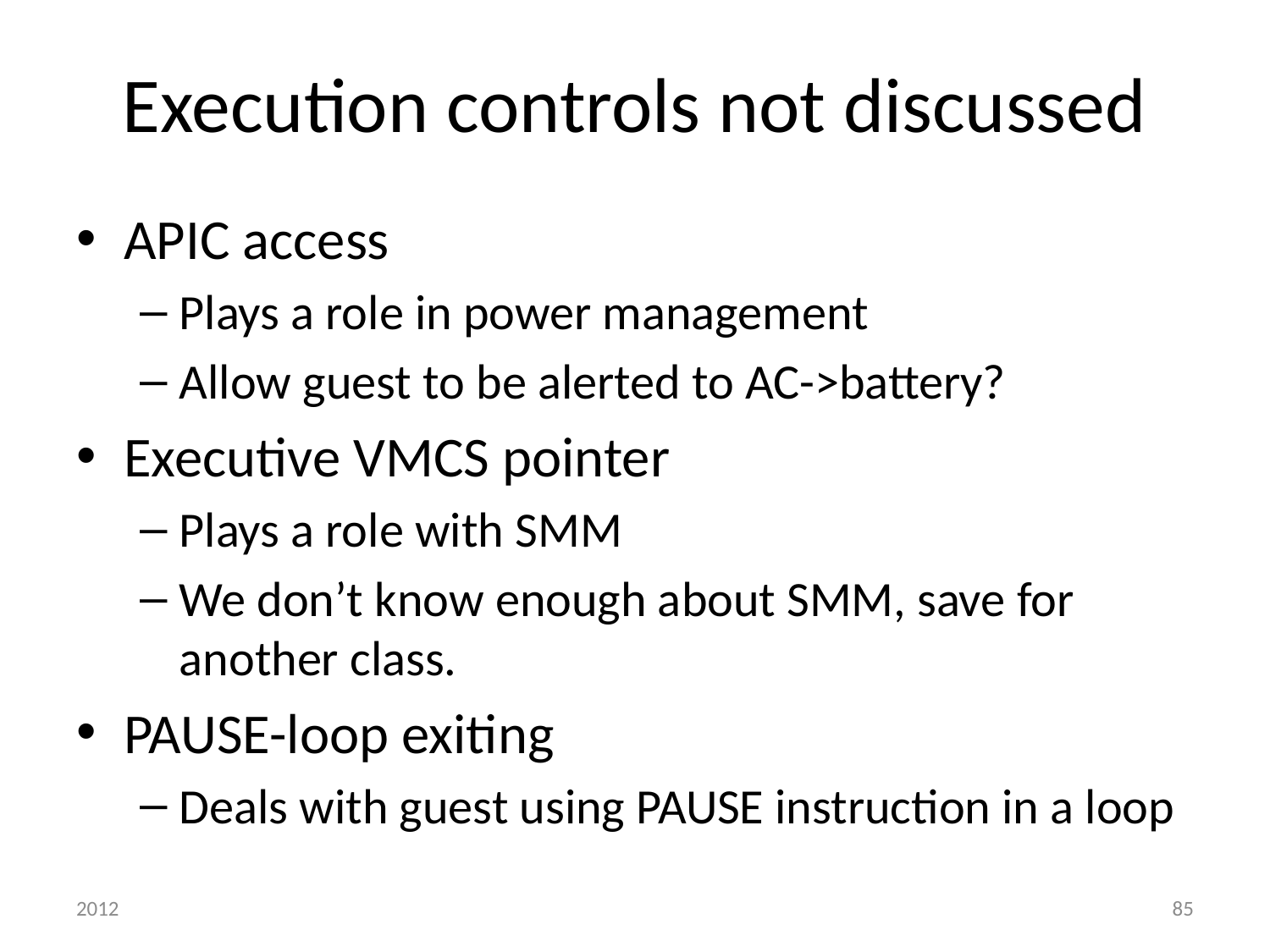

# Execution controls not discussed
APIC access
Plays a role in power management
Allow guest to be alerted to AC->battery?
Executive VMCS pointer
Plays a role with SMM
We don’t know enough about SMM, save for another class.
PAUSE-loop exiting
Deals with guest using PAUSE instruction in a loop

2012

85